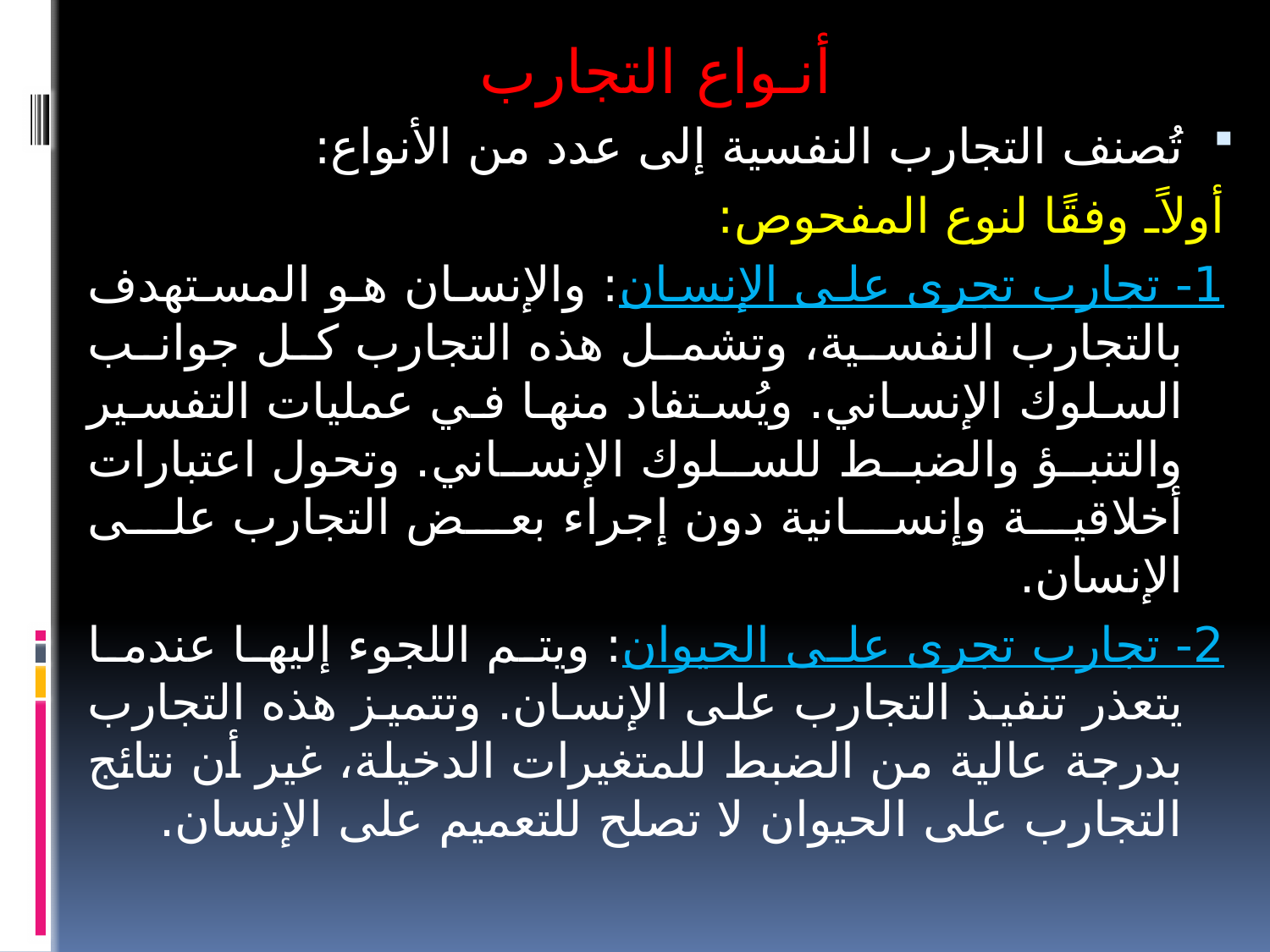

أنـواع التجارب
تُصنف التجارب النفسية إلى عدد من الأنواع:
أولاًـ وفقًا لنوع المفحوص:
1- تجارب تجرى على الإنسان: والإنسان هو المستهدف بالتجارب النفسية، وتشمل هذه التجارب كل جوانب السلوك الإنساني. ويُستفاد منها في عمليات التفسير والتنبؤ والضبط للسلوك الإنساني. وتحول اعتبارات أخلاقية وإنسانية دون إجراء بعض التجارب على الإنسان.
2- تجارب تجرى على الحيوان: ويتم اللجوء إليها عندما يتعذر تنفيذ التجارب على الإنسان. وتتميز هذه التجارب بدرجة عالية من الضبط للمتغيرات الدخيلة، غير أن نتائج التجارب على الحيوان لا تصلح للتعميم على الإنسان.